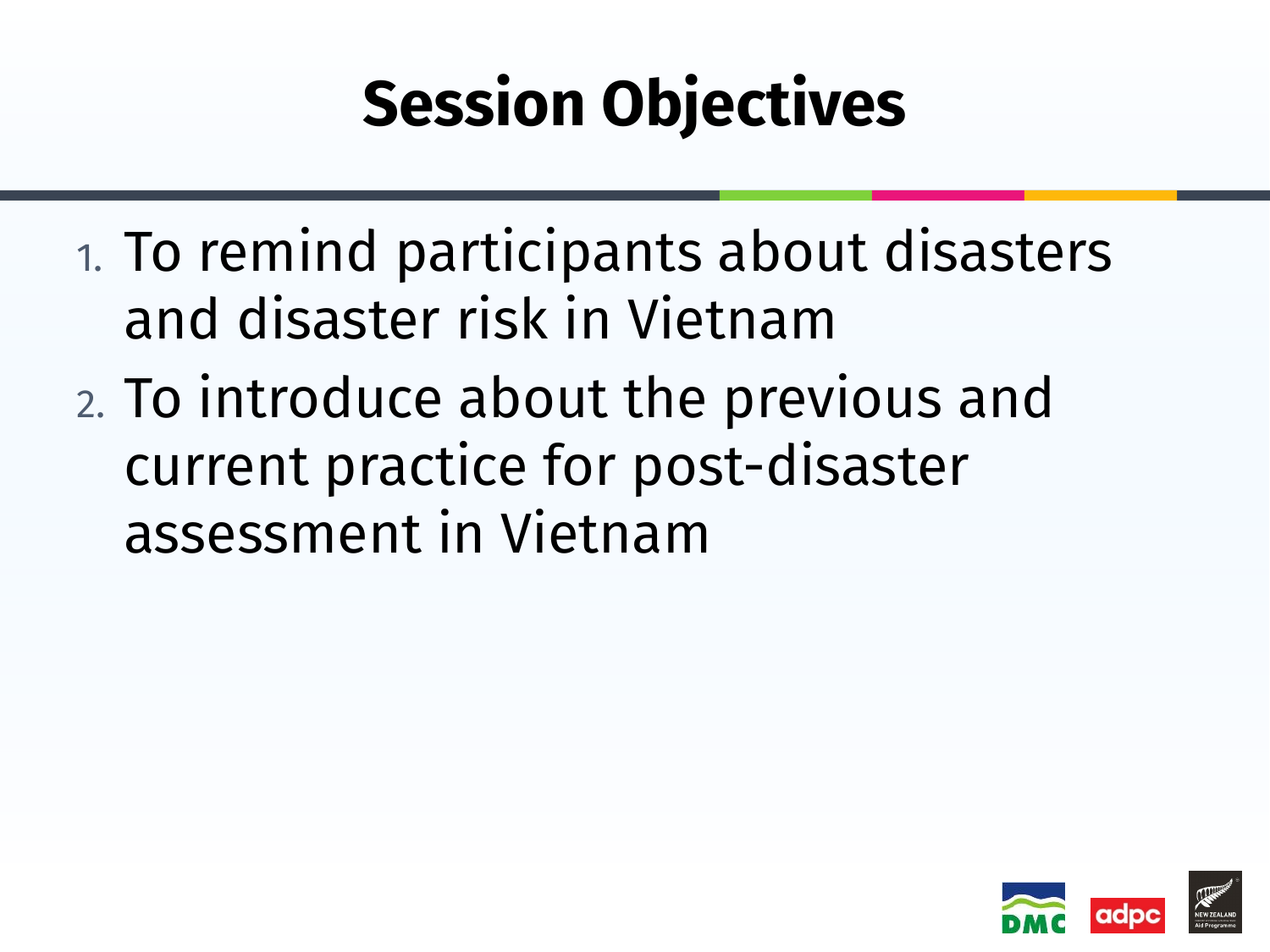

# Session Objectives
To remind participants about disasters and disaster risk in Vietnam
To introduce about the previous and current practice for post-disaster assessment in Vietnam